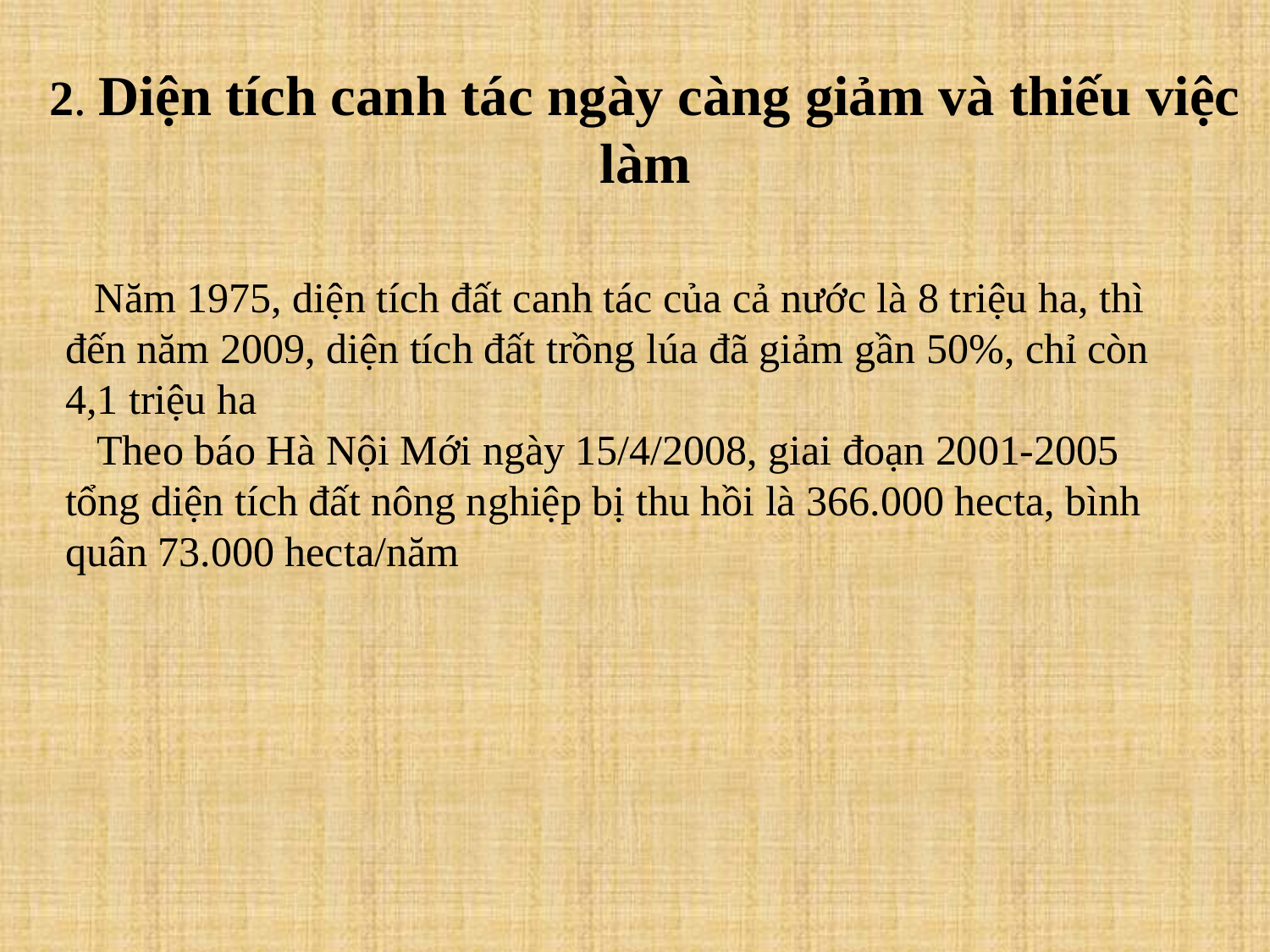

2. Diện tích canh tác ngày càng giảm và thiếu việc làm
   Năm 1975, diện tích đất canh tác của cả nước là 8 triệu ha, thì đến năm 2009, diện tích đất trồng lúa đã giảm gần 50%, chỉ còn 4,1 triệu ha
   Theo báo Hà Nội Mới ngày 15/4/2008, giai đoạn 2001-2005 tổng diện tích đất nông nghiệp bị thu hồi là 366.000 hecta, bình quân 73.000 hecta/năm